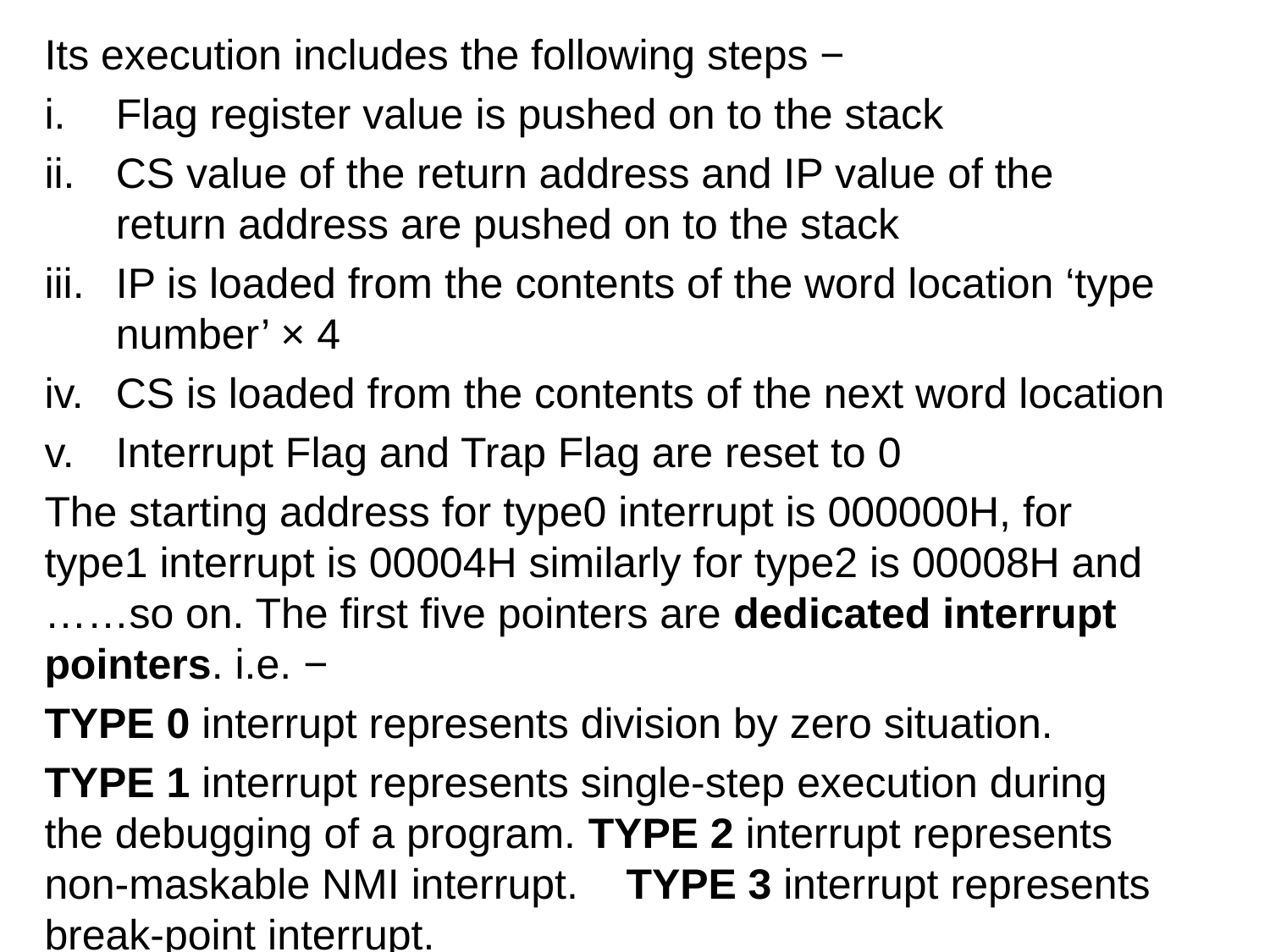

Its execution includes the following steps −
Flag register value is pushed on to the stack
CS value of the return address and IP value of the return address are pushed on to the stack
IP is loaded from the contents of the word location ‘type number’ × 4
CS is loaded from the contents of the next word location
Interrupt Flag and Trap Flag are reset to 0
The starting address for type0 interrupt is 000000H, for type1 interrupt is 00004H similarly for type2 is 00008H and ……so on. The first five pointers are dedicated interrupt pointers. i.e. −
TYPE 0 interrupt represents division by zero situation.
TYPE 1 interrupt represents single-step execution during the debugging of a program. TYPE 2 interrupt represents non-maskable NMI interrupt.    TYPE 3 interrupt represents break-point interrupt.
TYPE 4 interrupt represents overflow interrupt.